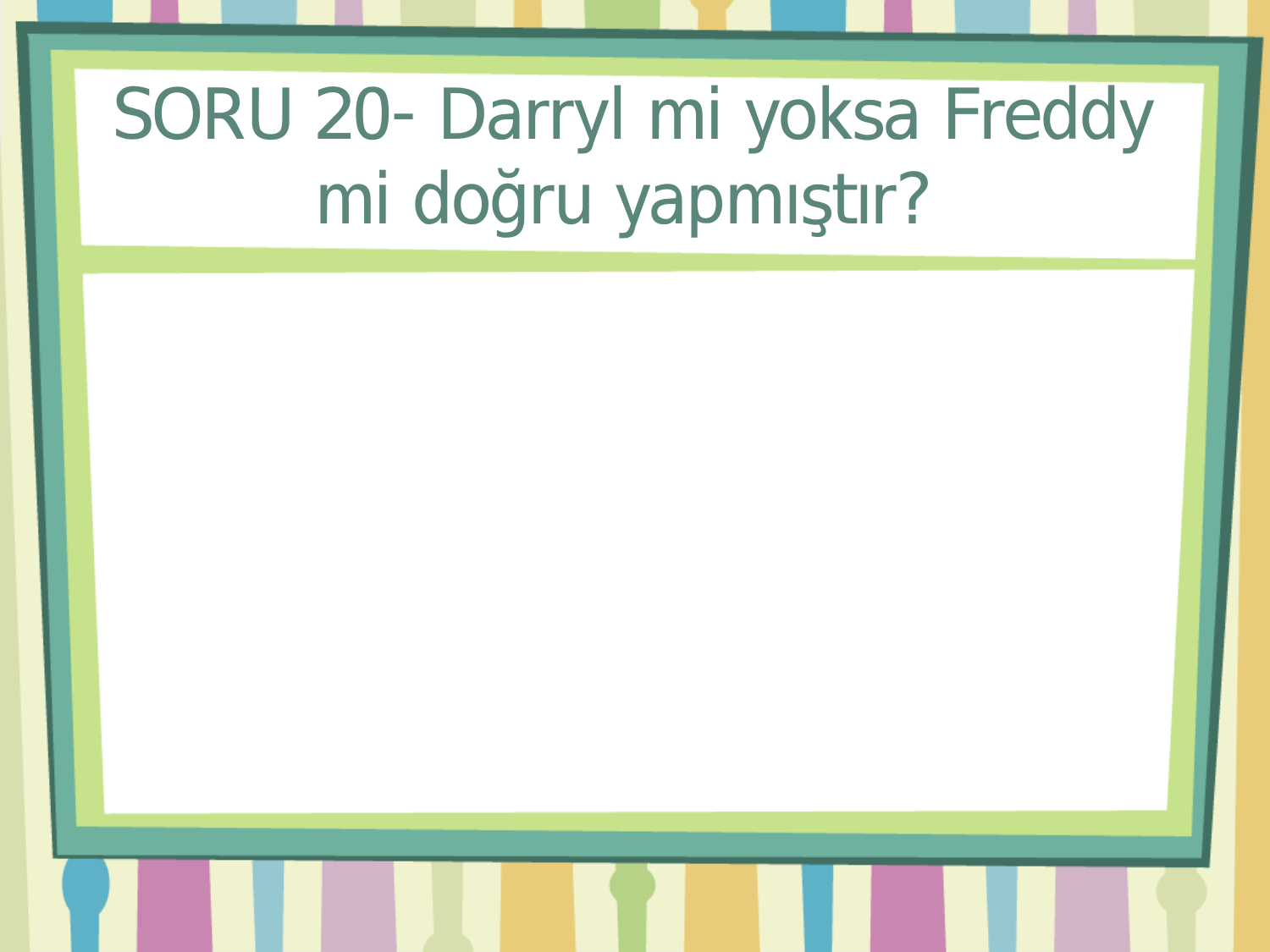

# SORU 20- Darryl mi yoksa Freddy mi doğru yapmıştır?